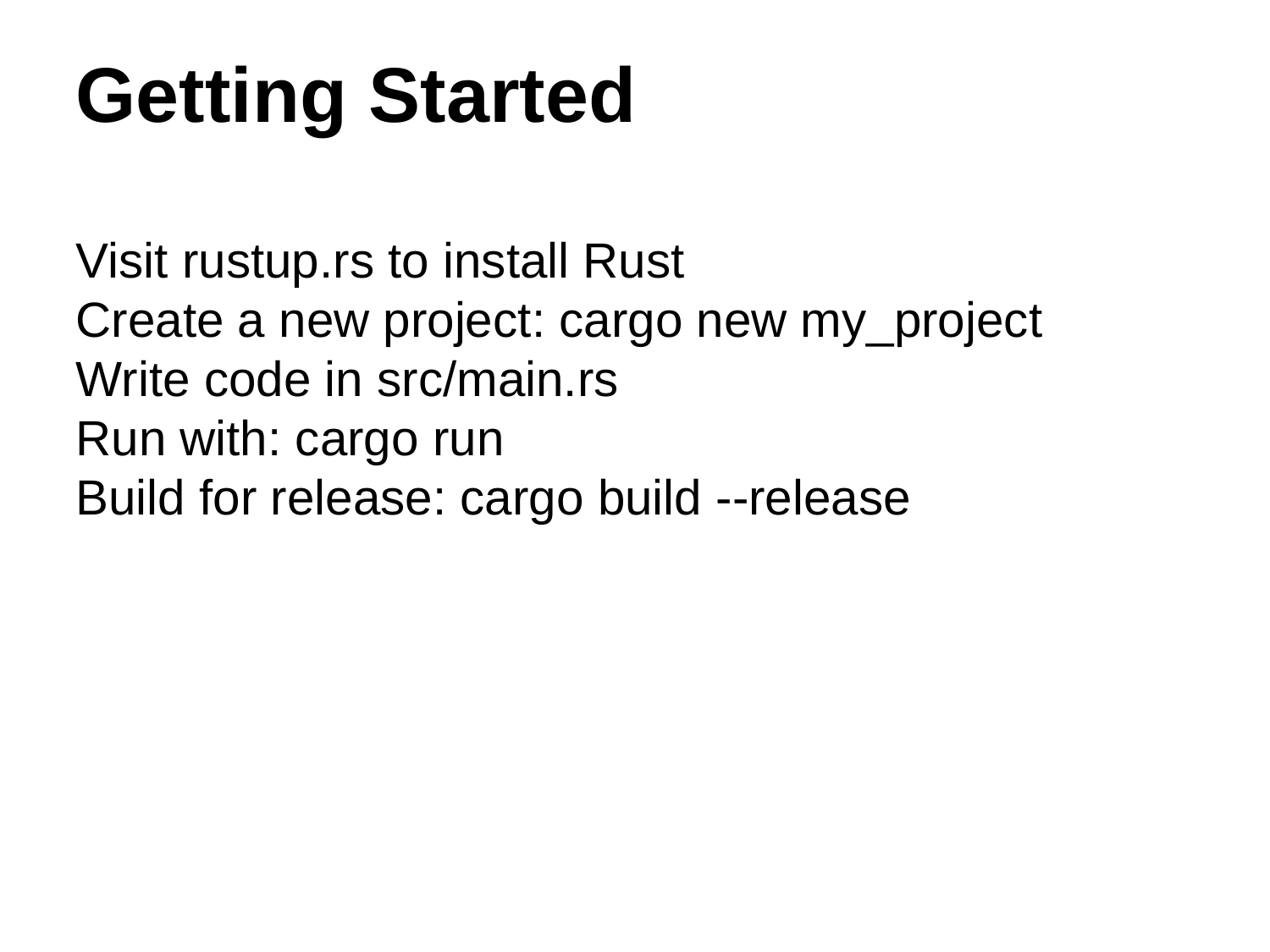

# Getting Started
Visit rustup.rs to install Rust
Create a new project: cargo new my_project
Write code in src/main.rs
Run with: cargo run
Build for release: cargo build --release